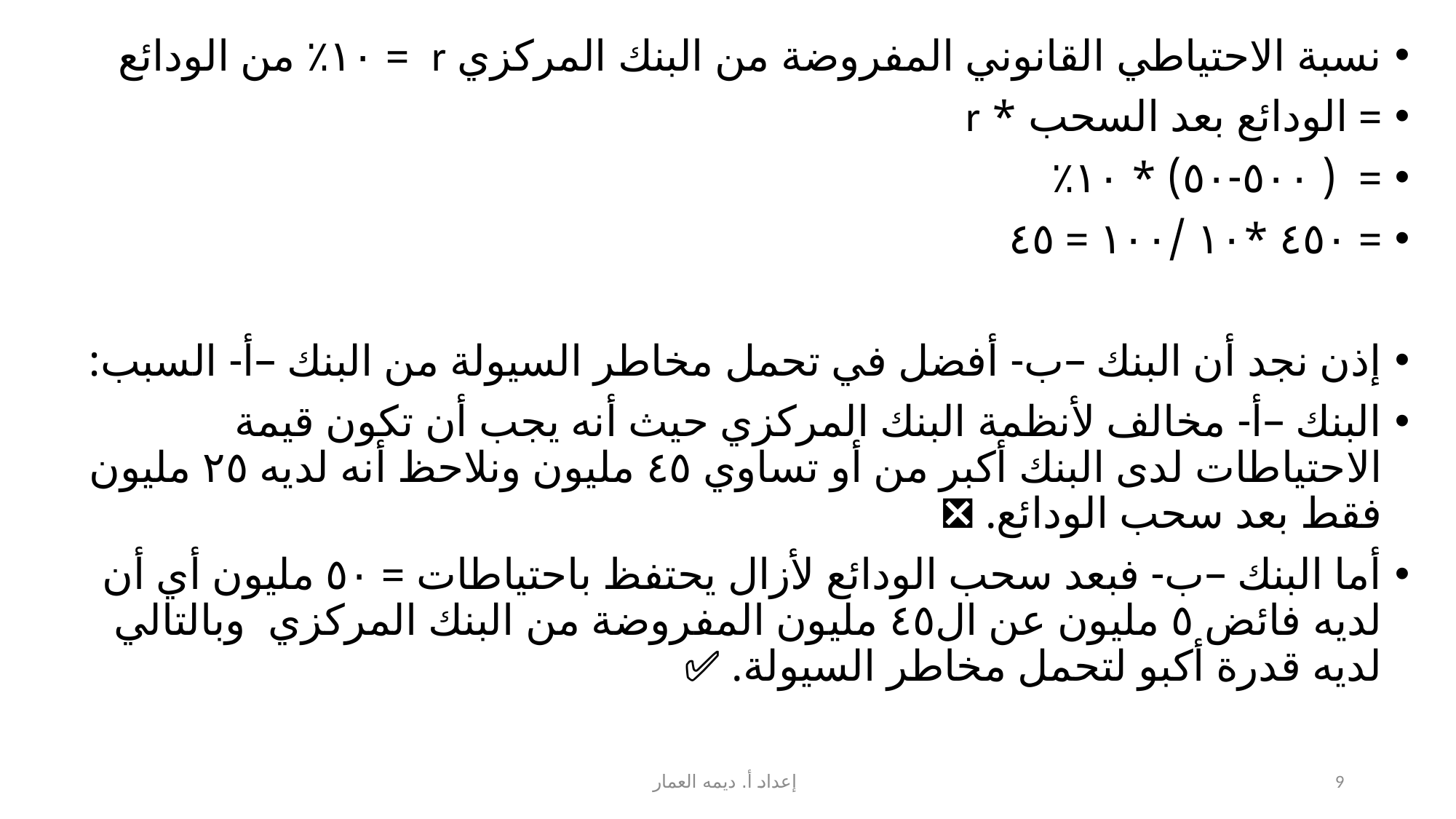

نسبة الاحتياطي القانوني المفروضة من البنك المركزي r  = ١٠٪ من الودائع
= الودائع بعد السحب * r
=  ( ٥٠٠-٥٠) * ١٠٪
= ٤٥٠ *١٠ /١٠٠ = ٤٥

إذن نجد أن البنك –ب- أفضل في تحمل مخاطر السيولة من البنك –أ- السبب:
البنك –أ- مخالف لأنظمة البنك المركزي حيث أنه يجب أن تكون قيمة الاحتياطات لدى البنك أكبر من أو تساوي ٤٥ مليون ونلاحظ أنه لديه ٢٥ مليون فقط بعد سحب الودائع. ❎
أما البنك –ب- فبعد سحب الودائع لأزال يحتفظ باحتياطات = ٥٠ مليون أي أن لديه فائض ٥ مليون عن ال٤٥ مليون المفروضة من البنك المركزي  وبالتالي لديه قدرة أكبو لتحمل مخاطر السيولة. ✅
إعداد أ. ديمه العمار
9